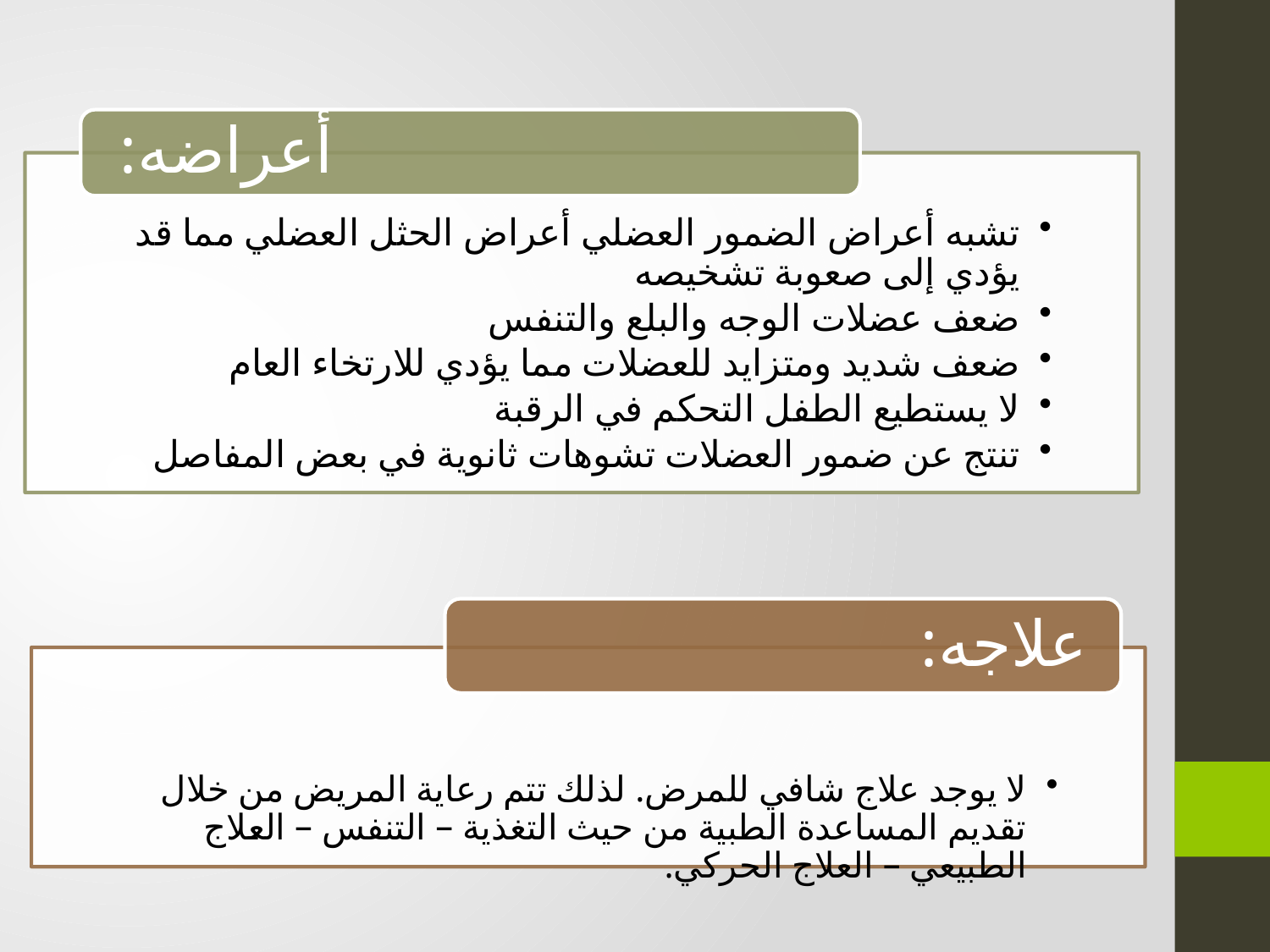

تشبه أعراض الضمور العضلي أعراض الحثل العضلي مما قد يؤدي إلى صعوبة تشخيصه
ضعف عضلات الوجه والبلع والتنفس
ضعف شديد ومتزايد للعضلات مما يؤدي للارتخاء العام
لا يستطيع الطفل التحكم في الرقبة
تنتج عن ضمور العضلات تشوهات ثانوية في بعض المفاصل
أعراضه:

لا يوجد علاج شافي للمرض. لذلك تتم رعاية المريض من خلال تقديم المساعدة الطبية من حيث التغذية – التنفس – العلاج الطبيعي – العلاج الحركي.
علاجه: